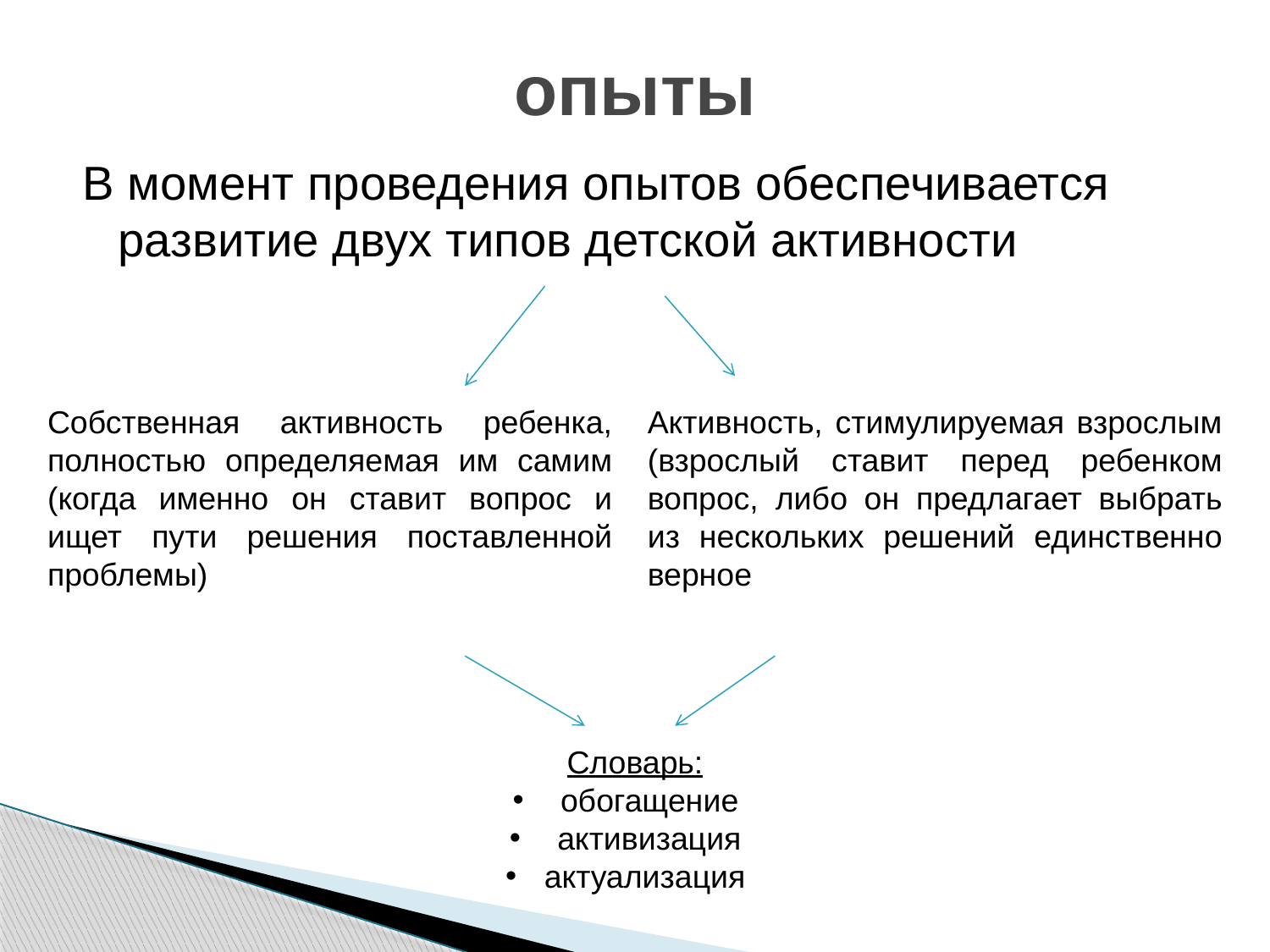

# опыты
В момент проведения опытов обеспечивается развитие двух типов детской активности
Собственная активность ребенка, полностью определяемая им самим (когда именно он ставит вопрос и ищет пути решения поставленной проблемы)
Активность, стимулируемая взрослым (взрослый ставит перед ребенком вопрос, либо он предлагает выбрать из нескольких решений единственно верное
Словарь:
  обогащение
  активизация
 актуализация